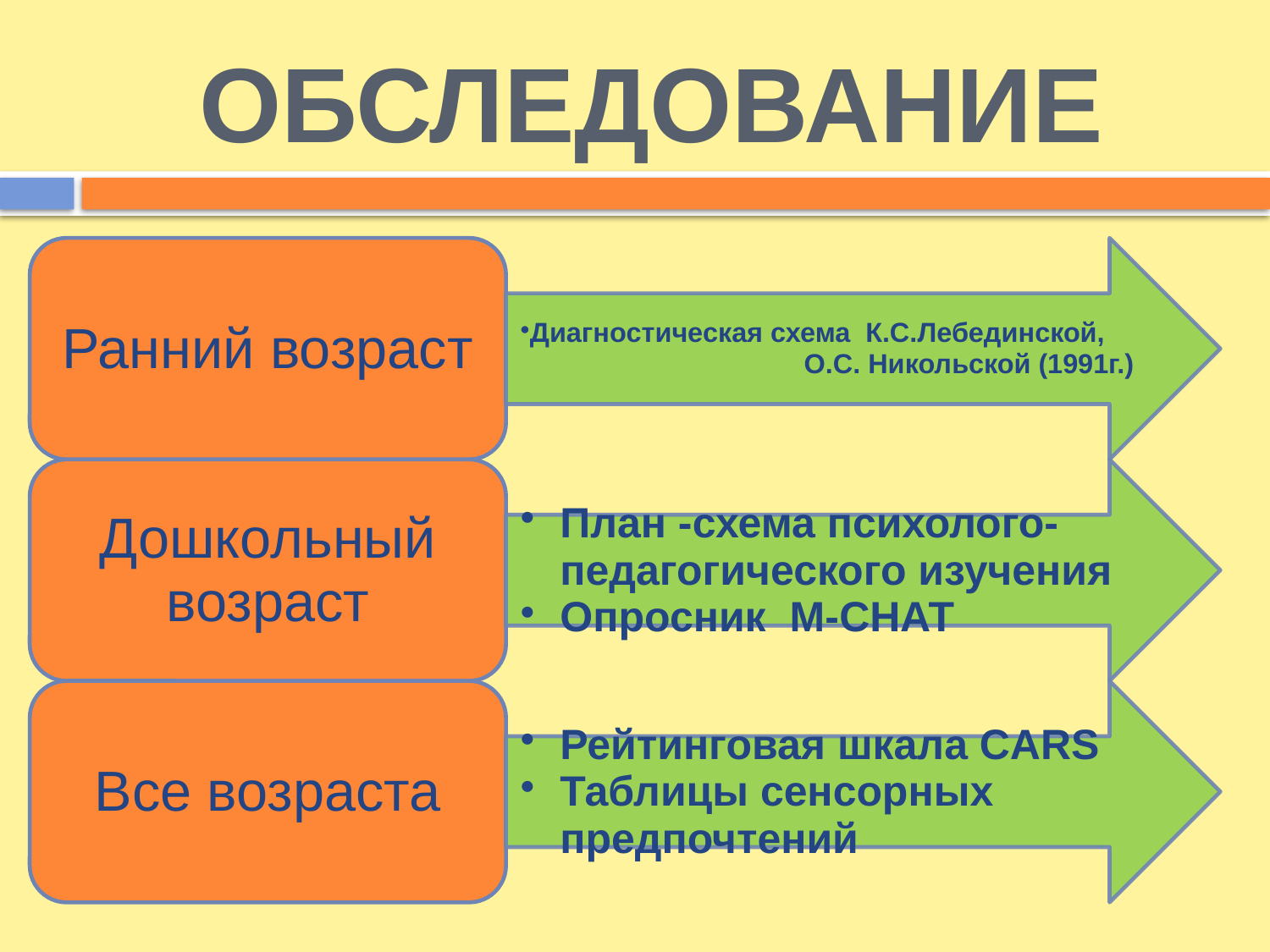

# ОБСЛЕДОВАНИЕ
Ранний возраст
Диагностическая схема  К.С.Лебединской,                                          О.С. Никольской (1991г.)
План -схема психолого-педагогического изучения
Опросник  М-СНАТ
Все возраста
Рейтинговая шкала CARS
Таблицы сенсорных предпочтений
Дошкольный возраст